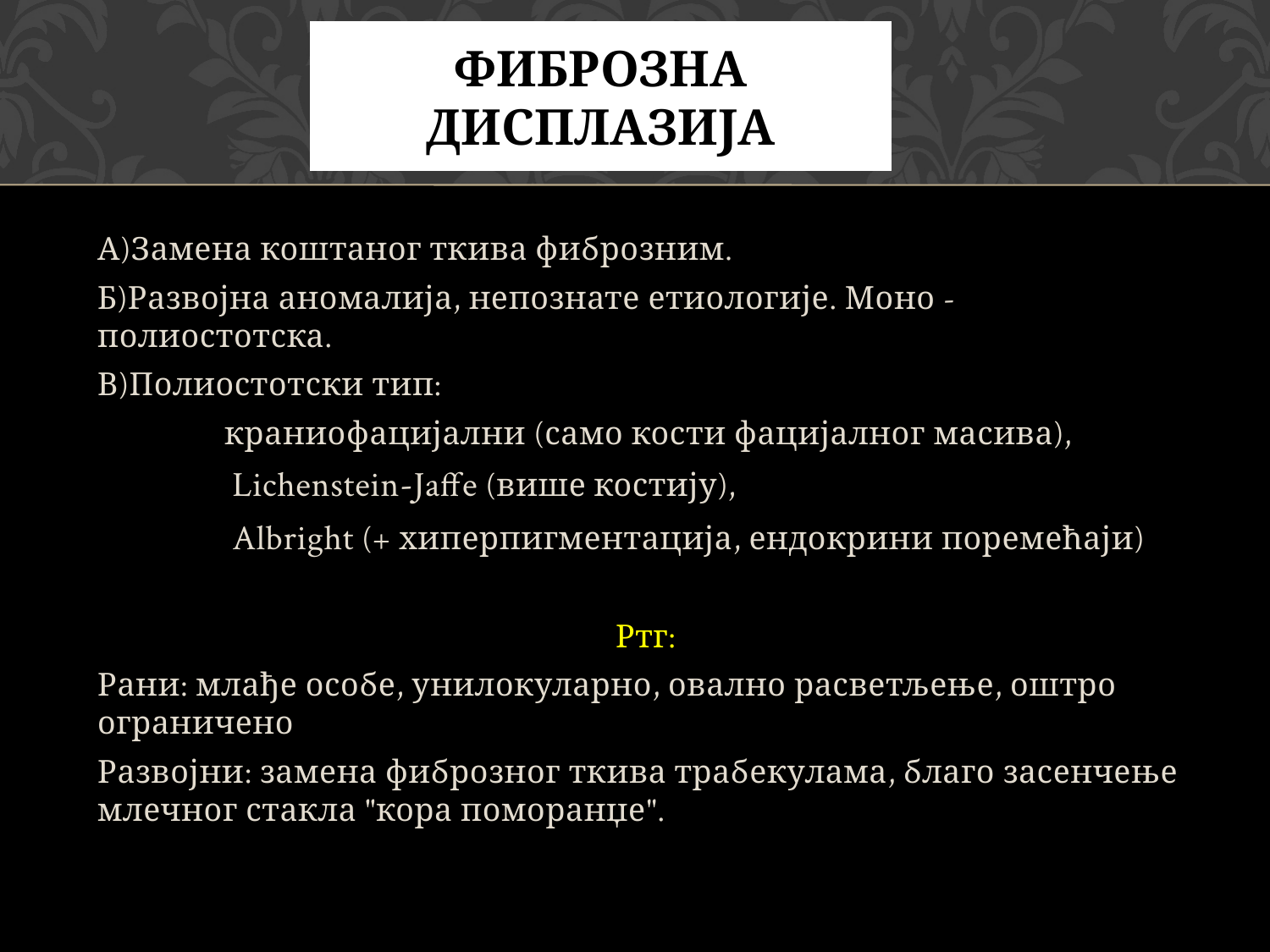

# Фиброзна дисплазија
А)Замена коштаног ткива фиброзним.
Б)Развојна аномалија, непознате етиологије. Моно - полиостотска.
В)Полиостотски тип:
	краниофацијални (само кости фацијалног масива),
	 Lichenstein-Jaffe (више костију),
	 Albright (+ хиперпигментација, ендокрини поремећаји)

Ртг:
Рани: млађе особе, унилокуларно, овално расветљење, оштро ограничено
Развојни: замена фиброзног ткива трабекулама, благо засенчење млечног стакла "кора поморанџе".